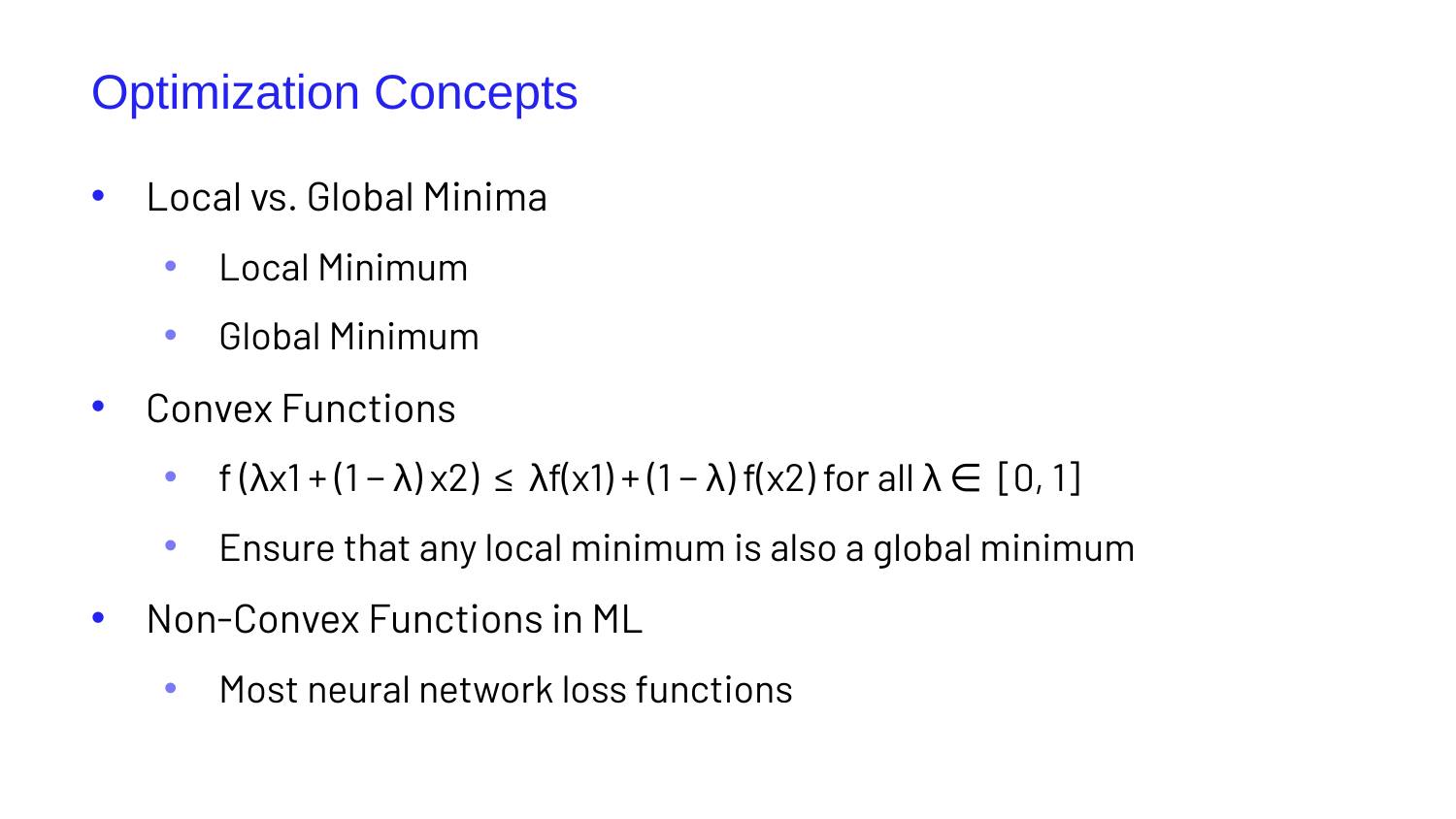

Optimization Concepts
Local vs. Global Minima
Local Minimum
Global Minimum
Convex Functions
f (λx1 ​+ (1 − λ) x2)  ≤  λf(x1) + (1 − λ) f(x2) for all λ ∈  [0, 1]
Ensure that any local minimum is also a global minimum
Non-Convex Functions in ML
Most neural network loss functions